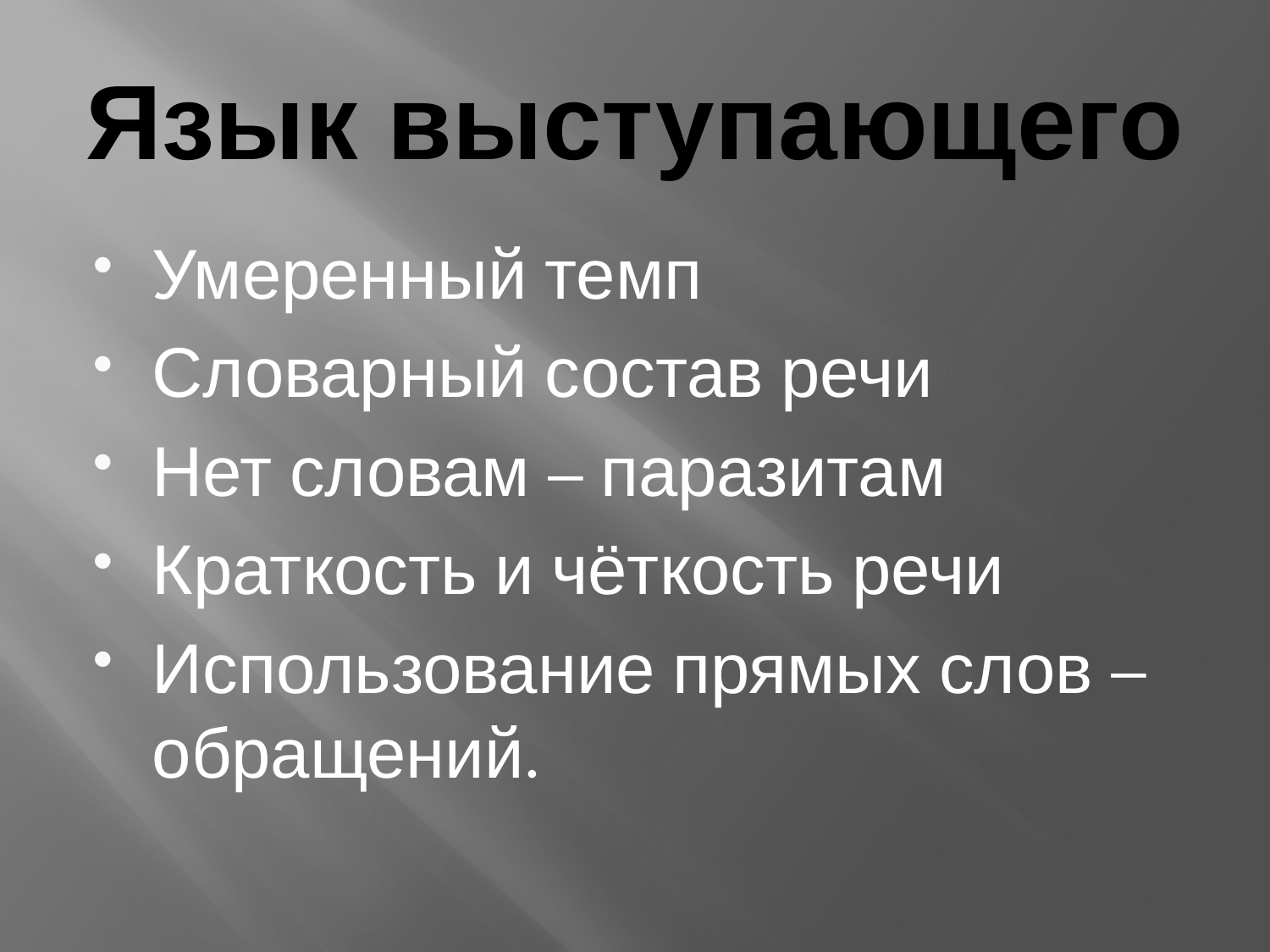

# Язык выступающего
Умеренный темп
Словарный состав речи
Нет словам – паразитам
Краткость и чёткость речи
Использование прямых слов – обращений.